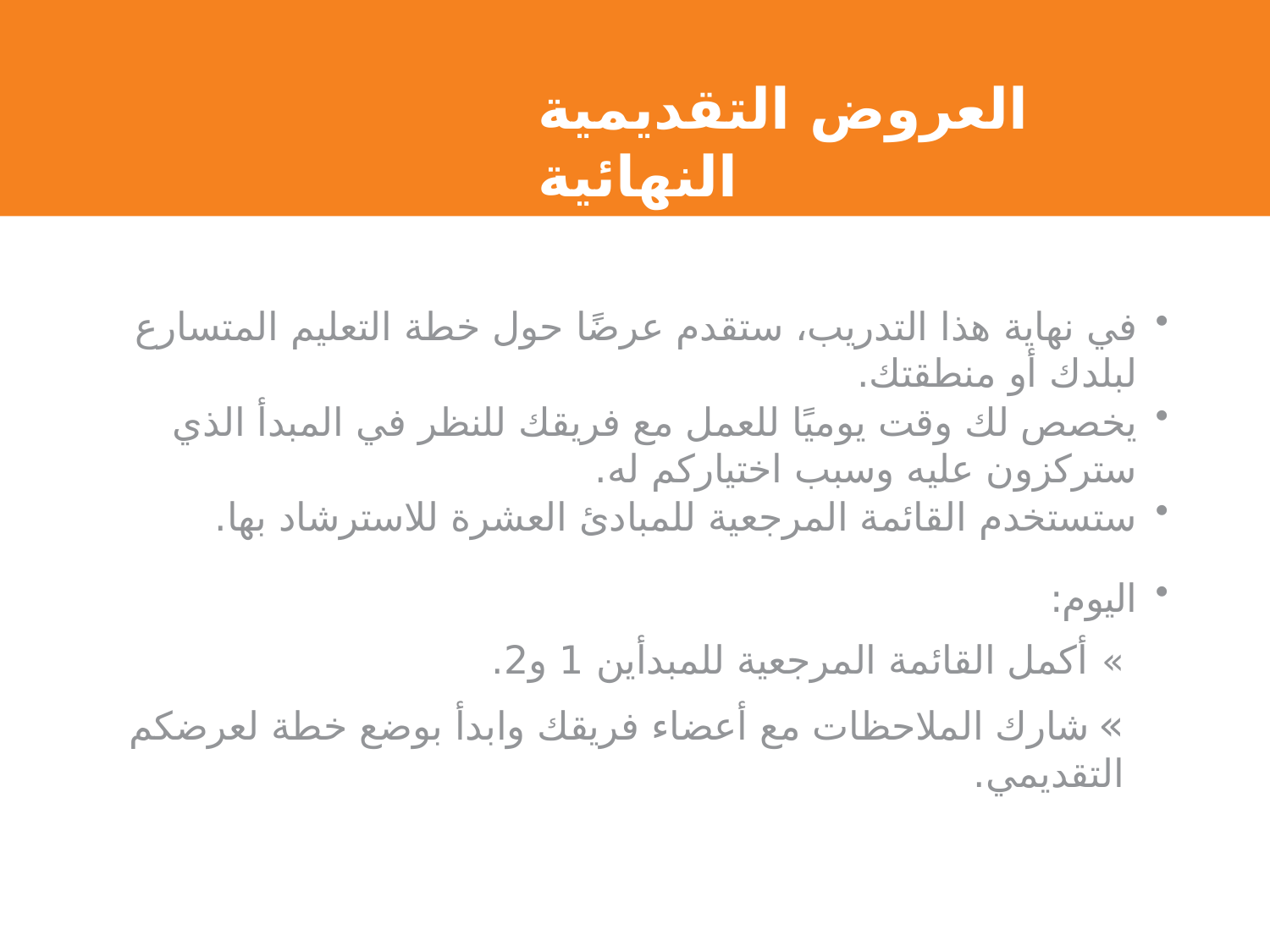

# العروض التقديمية النهائية
في نهاية هذا التدريب، ستقدم عرضًا حول خطة التعليم المتسارع
لبلدك أو منطقتك.
يخصص لك وقت يوميًا للعمل مع فريقك للنظر في المبدأ الذي ستركزون عليه وسبب اختياركم له.
ستستخدم القائمة المرجعية للمبادئ العشرة للاسترشاد بها.
اليوم:
»  أكمل القائمة المرجعية للمبدأين 1 و2.
» شارك الملاحظات مع أعضاء فريقك وابدأ بوضع خطة لعرضكم التقديمي.